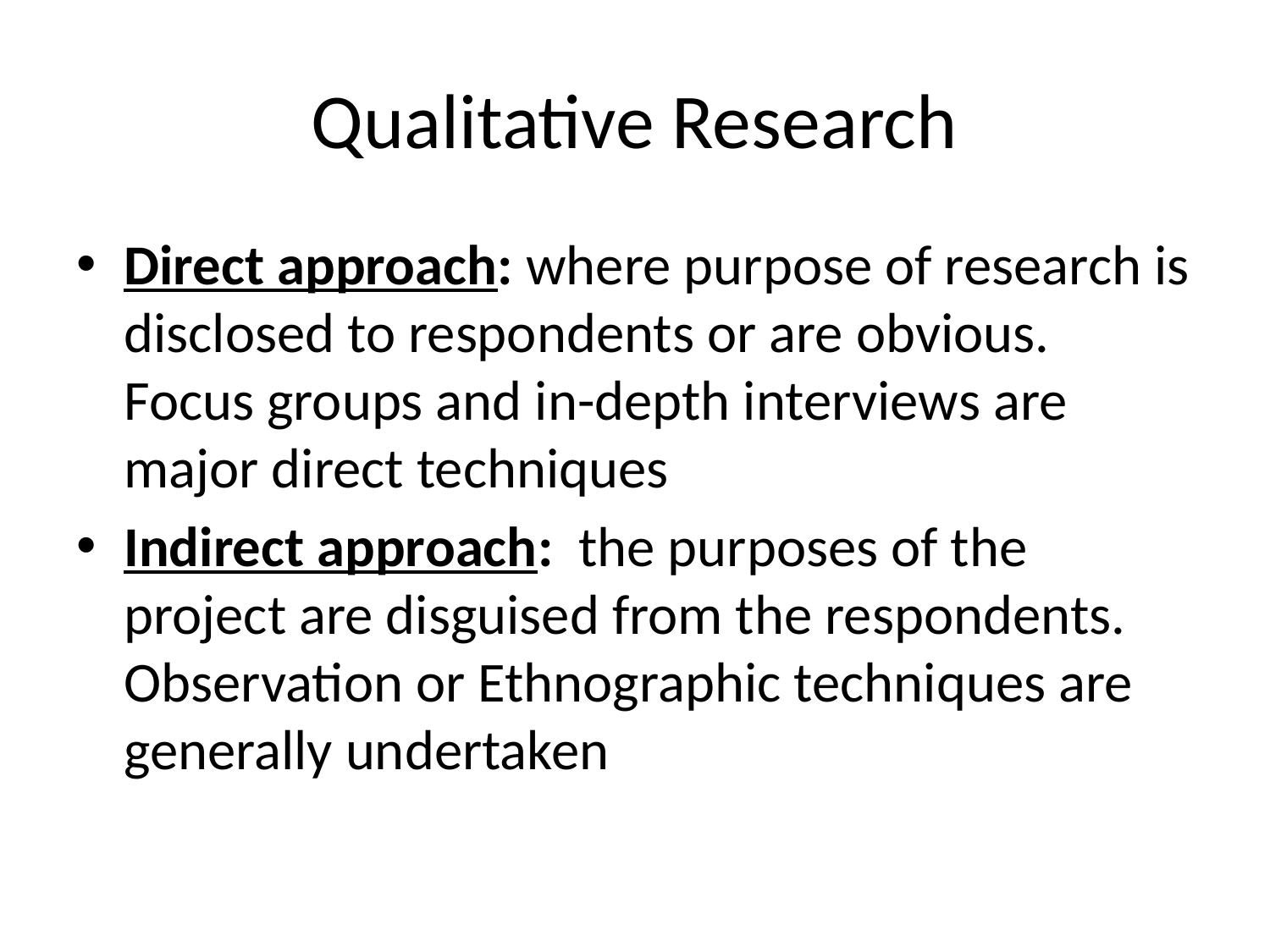

# Qualitative Research
Direct approach: where purpose of research is disclosed to respondents or are obvious.  Focus groups and in-depth interviews are major direct techniques
Indirect approach:  the purposes of the project are disguised from the respondents. Observation or Ethnographic techniques are generally undertaken